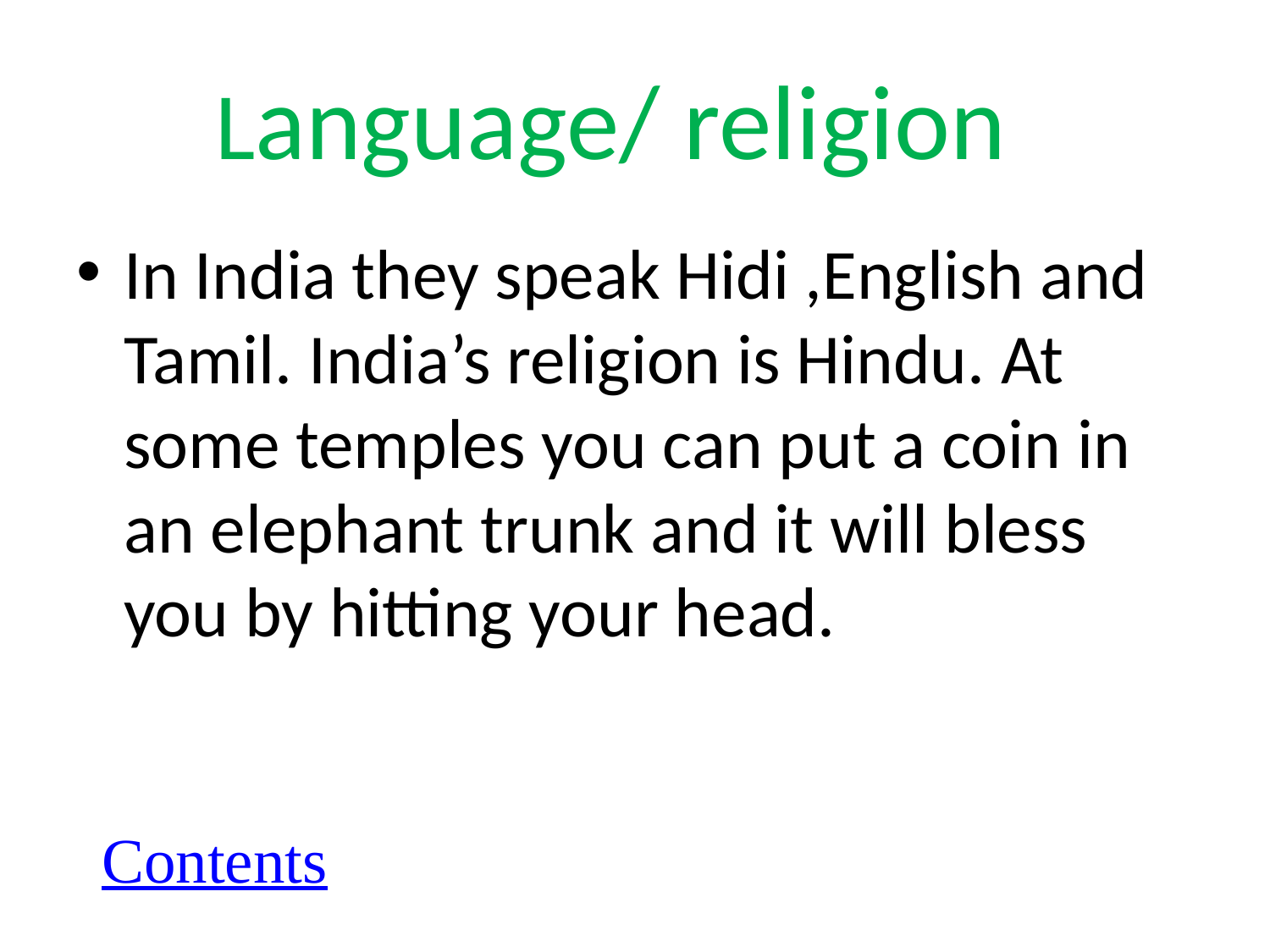

# Language/ religion
In India they speak Hidi ,English and Tamil. India’s religion is Hindu. At some temples you can put a coin in an elephant trunk and it will bless you by hitting your head.
Contents